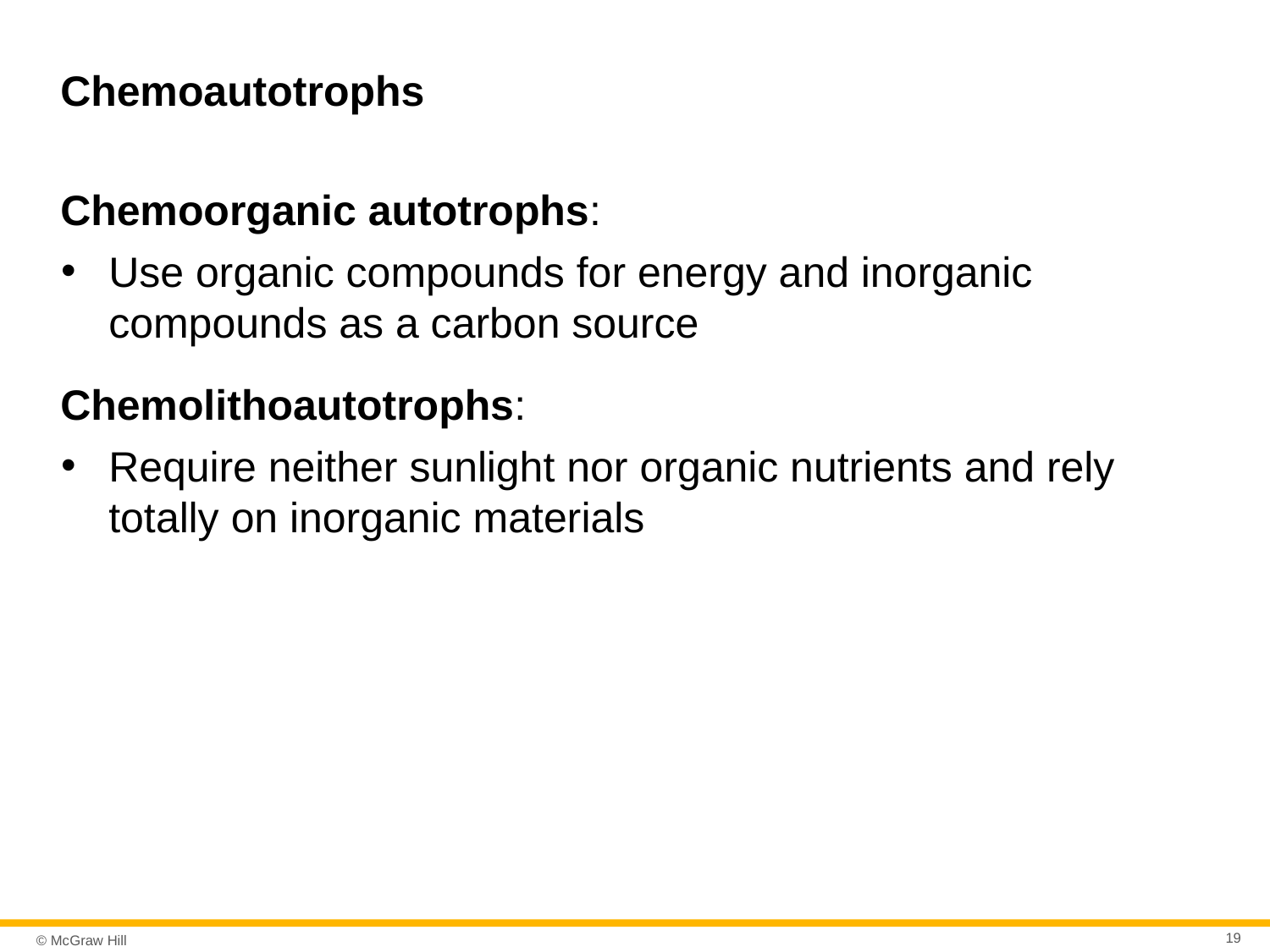

# Chemoautotrophs
Chemoorganic autotrophs:
Use organic compounds for energy and inorganic compounds as a carbon source
Chemolithoautotrophs:
Require neither sunlight nor organic nutrients and rely totally on inorganic materials